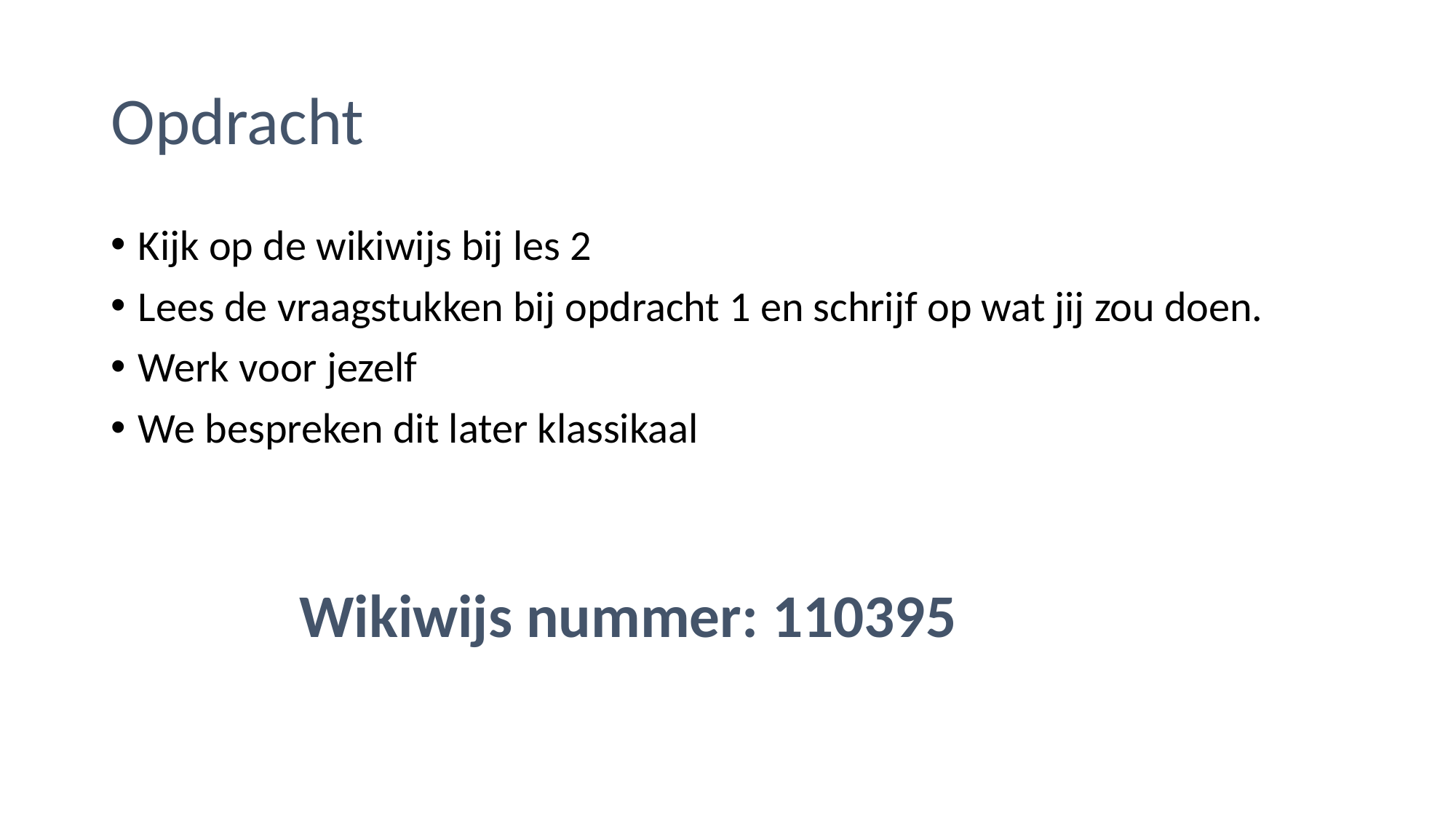

# Opdracht
Kijk op de wikiwijs bij les 2
Lees de vraagstukken bij opdracht 1 en schrijf op wat jij zou doen.
Werk voor jezelf
We bespreken dit later klassikaal
Wikiwijs nummer: 110395